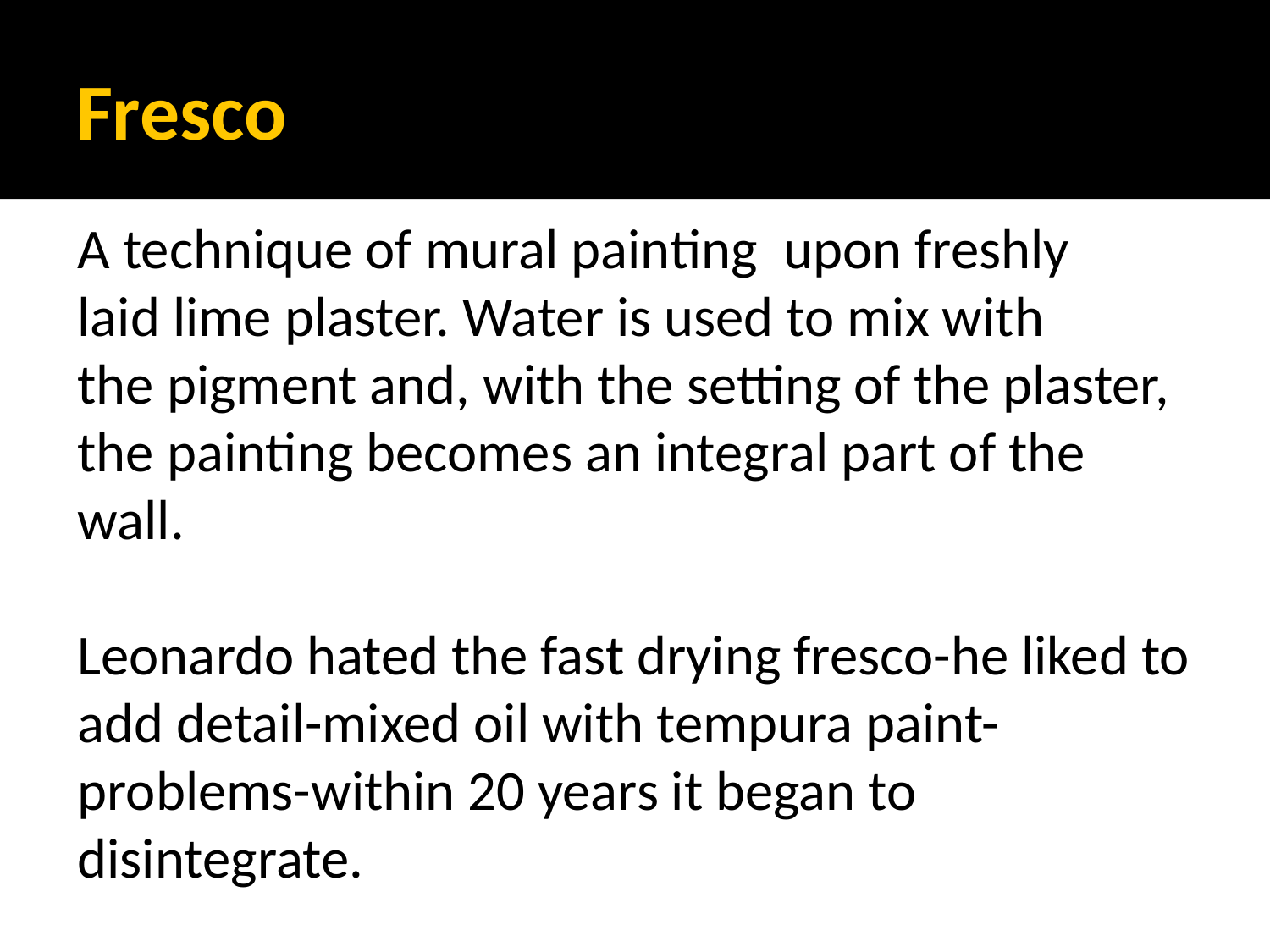

# Fresco
A technique of mural painting  upon freshly laid lime plaster. Water is used to mix with the pigment and, with the setting of the plaster, the painting becomes an integral part of the wall.

Leonardo hated the fast drying fresco-he liked to add detail-mixed oil with tempura paint-problems-within 20 years it began to disintegrate.